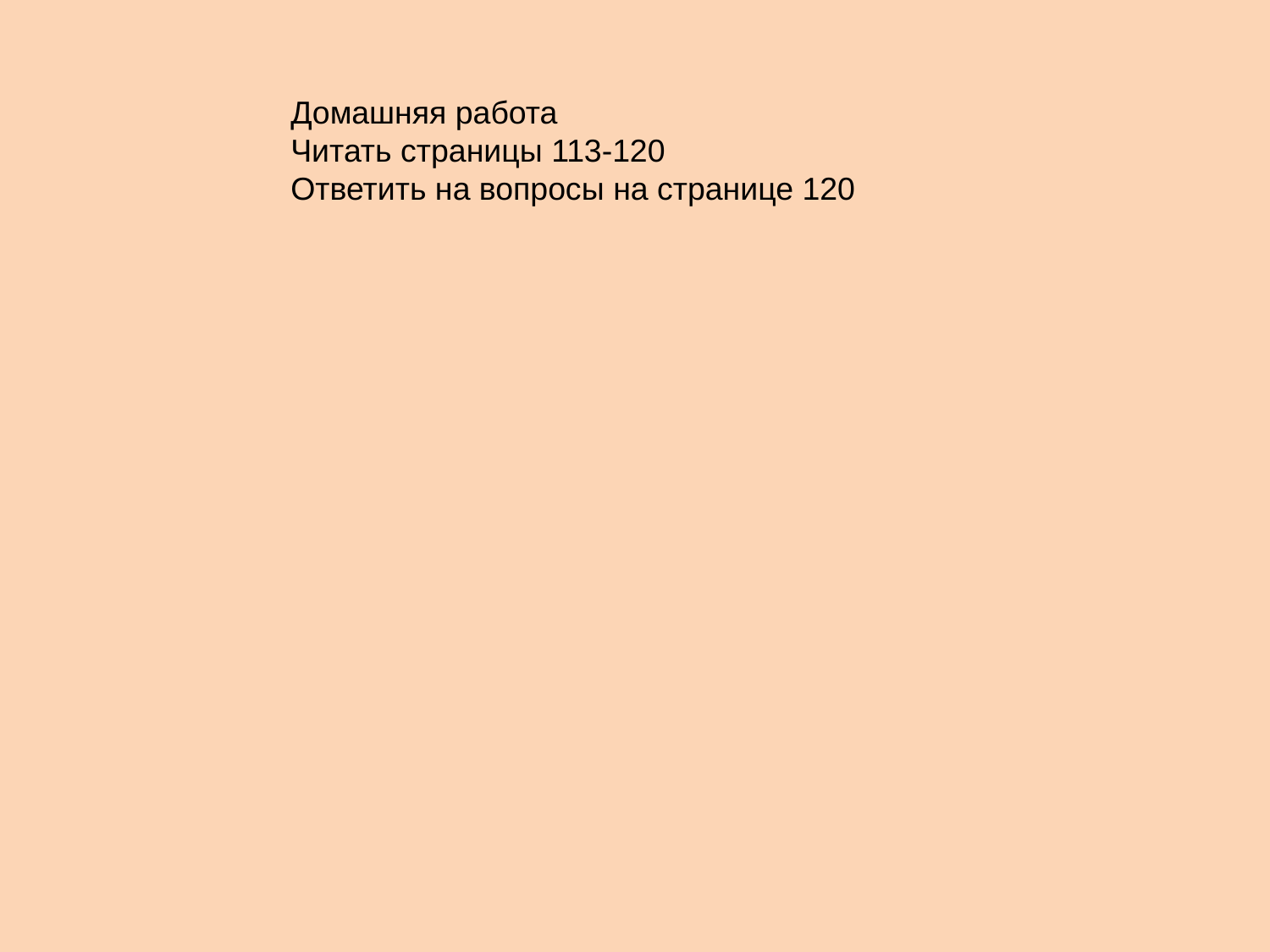

Домашняя работа
Читать страницы 113-120
Ответить на вопросы на странице 120